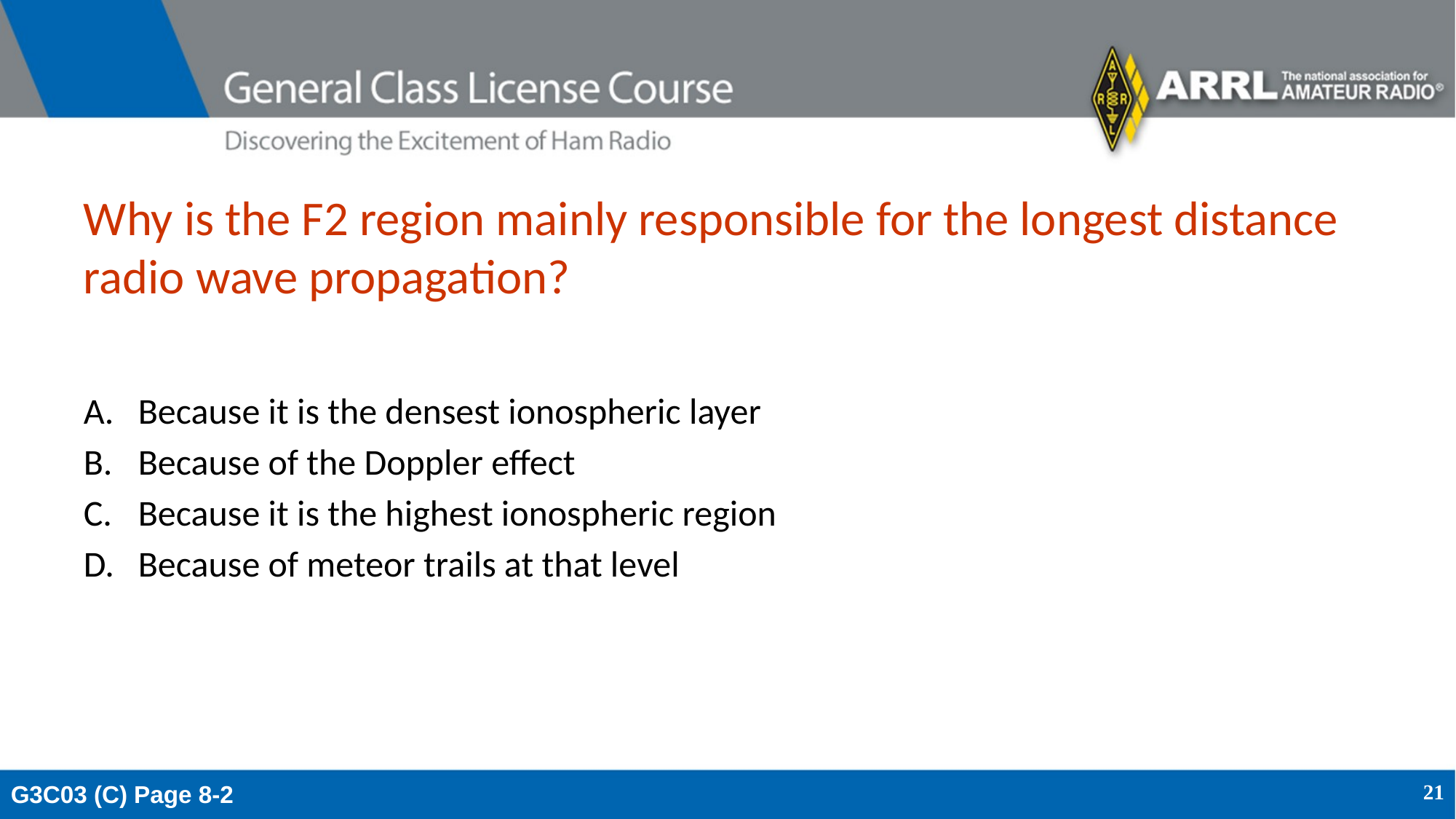

# Why is the F2 region mainly responsible for the longest distance radio wave propagation?
Because it is the densest ionospheric layer
Because of the Doppler effect
Because it is the highest ionospheric region
Because of meteor trails at that level
G3C03 (C) Page 8-2
21